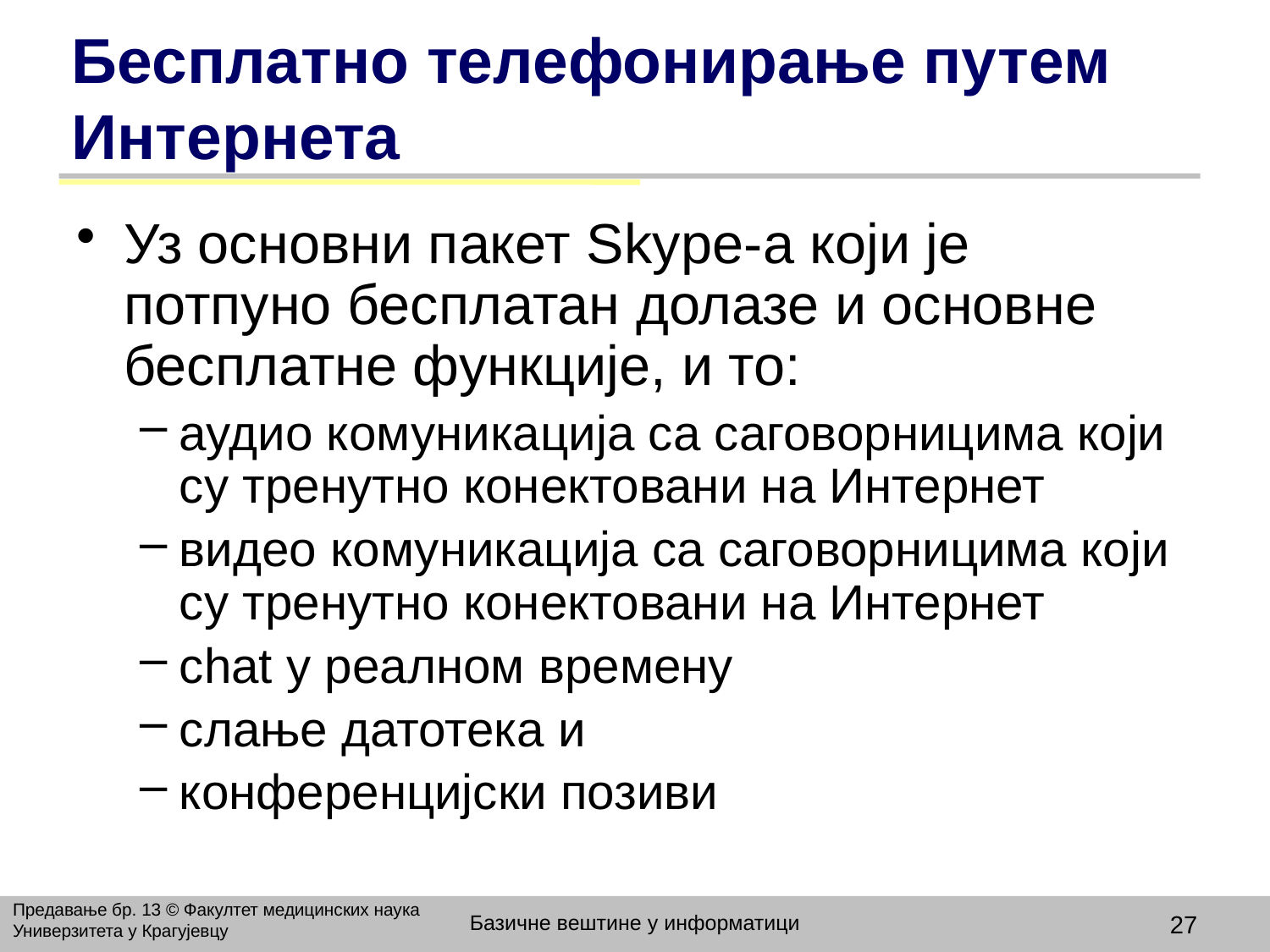

# Бесплатно телефонирање путем Интернета
Уз основни пакет Skype-а који је потпуно бесплатан долазе и основне бесплатне функције, и то:
аудио комуникација са саговорницима који су тренутно конектовани на Интернет
видео комуникација са саговорницима који су тренутно конектовани на Интернет
chat у реалном времену
слање датотека и
конференцијски позиви

Предавање бр. 13 © Факултет медицинских наука Универзитета у Крагујевцу
Базичне вештине у информатици
27